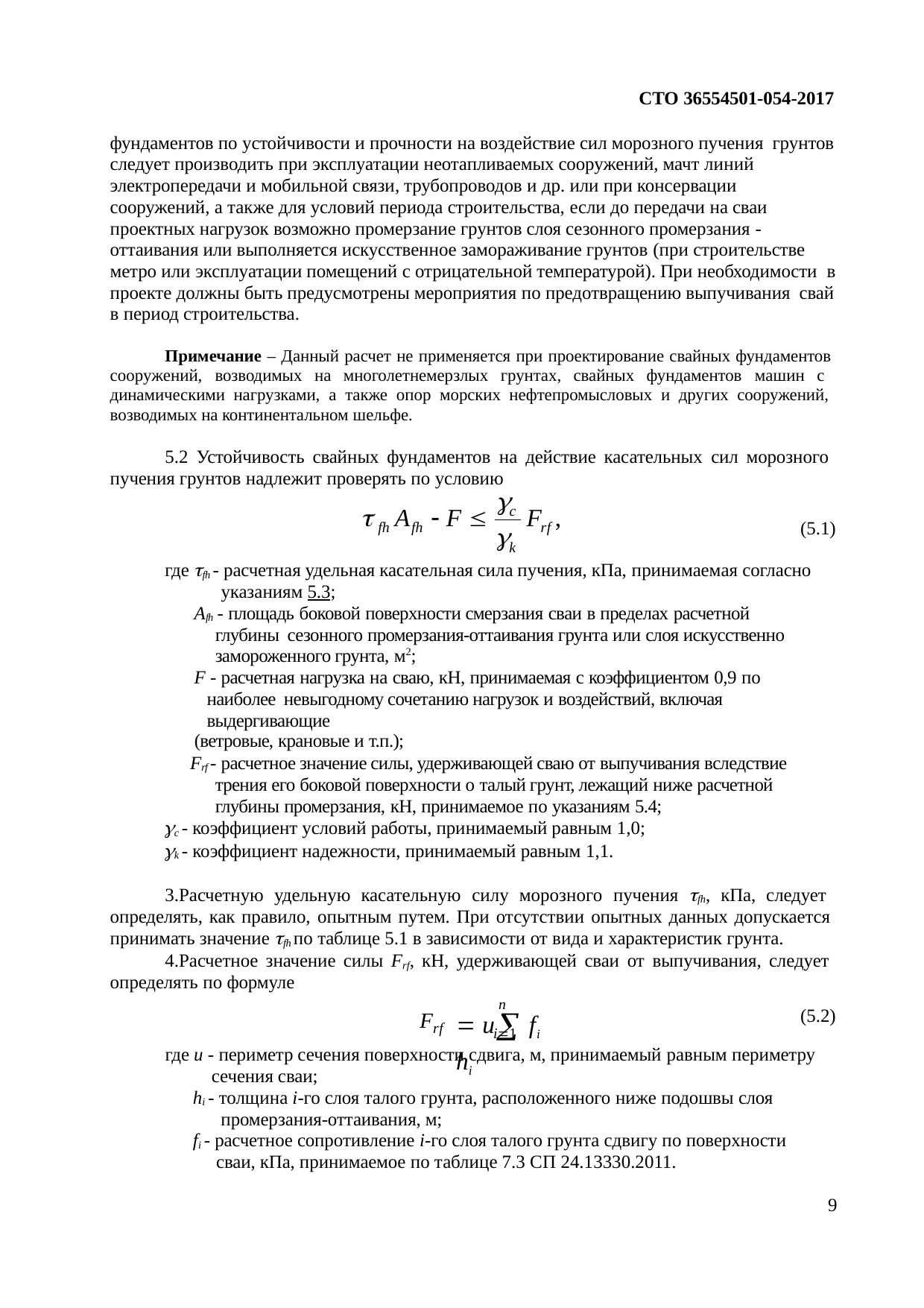

СТО 36554501-054-2017

фундаментов по устойчивости и прочности на воздействие сил морозного пучения  грунтов следует производить при эксплуатации неотапливаемых сооружений, мачт линий  электропередачи и мобильной связи, трубопроводов и др. или при консервации  сооружений, а также для условий периода строительства, если до передачи на сваи  проектных нагрузок возможно промерзание грунтов слоя сезонного промерзания -  оттаивания или выполняется искусственное замораживание грунтов (при строительстве  метро или эксплуатации помещений с отрицательной температурой). При необходимости  в проекте должны быть предусмотрены мероприятия по предотвращению выпучивания  свай в период строительства.

Примечание – Данный расчет не применяется при проектирование свайных фундаментов  сооружений, возводимых на многолетнемерзлых грунтах, свайных фундаментов машин с  динамическими нагрузками, а также опор морских нефтепромысловых и других сооружений,  возводимых на континентальном шельфе.

5.2 Устойчивость свайных фундаментов на действие касательных сил морозного  пучения грунтов надлежит проверять по условию
γ
γ
τ	A	− F ≤
F ,
c
(5.1)
fh	fh
rf

k
где τfh - расчетная удельная касательная сила пучения, кПа, принимаемая согласно  указаниям 5.3;
Afh - площадь боковой поверхности смерзания сваи в пределах расчетной глубины  сезонного промерзания-оттаивания грунта или слоя искусственно  замороженного грунта, м2;
F - расчетная нагрузка на сваю, кН, принимаемая с коэффициентом 0,9 по наиболее  невыгодному сочетанию нагрузок и воздействий, включая выдергивающие
(ветровые, крановые и т.п.);
Frf - расчетное значение силы, удерживающей сваю от выпучивания вследствие  трения его боковой поверхности о талый грунт, лежащий ниже расчетной  глубины промерзания, кН, принимаемое по указаниям 5.4;
γс - коэффициент условий работы, принимаемый равным 1,0;
γk - коэффициент надежности, принимаемый равным 1,1.
Расчетную удельную касательную силу морозного пучения τfh, кПа, следует  определять, как правило, опытным путем. При отсутствии опытных данных допускается  принимать значение τfh по таблице 5.1 в зависимости от вида и характеристик грунта.
Расчетное значение силы Frf, кН, удерживающей сваи от выпучивания, следует  определять по формуле
n
= u∑ fi hi
Frf
(5.2)
i=1
где и - периметр сечения поверхности сдвига, м, принимаемый равным периметру  сечения сваи;
hi - толщина i-го слоя талого грунта, расположенного ниже подошвы слоя  промерзания-оттаивания, м;
fi - расчетное сопротивление i-го слоя талого грунта сдвигу по поверхности  сваи, кПа, принимаемое по таблице 7.3 СП 24.13330.2011.

9